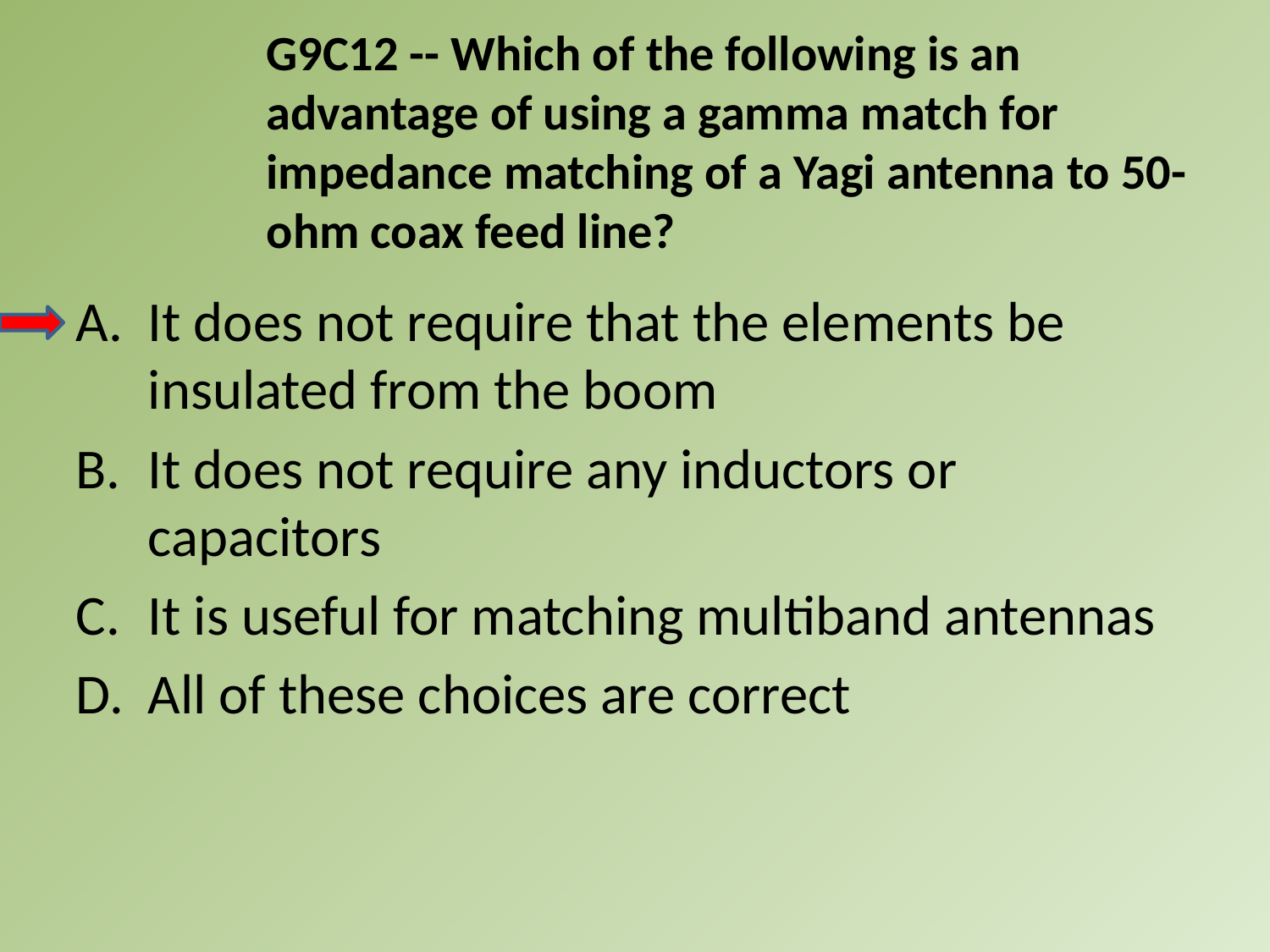

G9C12 -- Which of the following is an advantage of using a gamma match for impedance matching of a Yagi antenna to 50-ohm coax feed line?
A.	It does not require that the elements be insulated from the boom
B.	It does not require any inductors or capacitors
C.	It is useful for matching multiband antennas
D.	All of these choices are correct